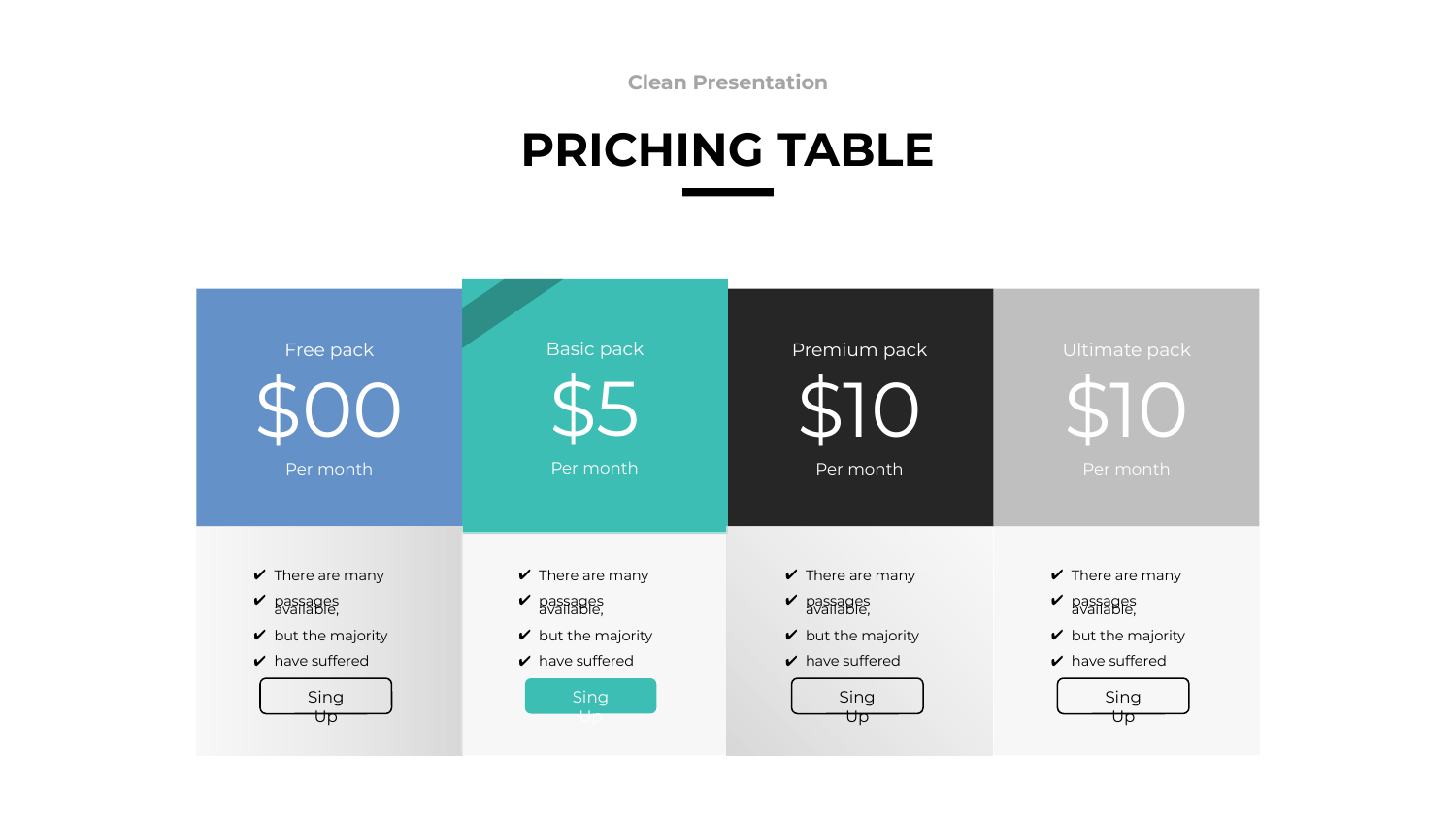

Clean Presentation
PRICHING TABLE

Basic pack
Free pack
Premium pack
Ultimate pack
$5
$00
$10
$10
Per month
Per month
Per month
Per month

There are many
passages available,
but the majority
have suffered
There are many
passages available,
but the majority
have suffered
There are many
passages available,
but the majority
have suffered
There are many
passages available,
but the majority
have suffered

Sing Up
Sing Up
Sing Up
Sing Up